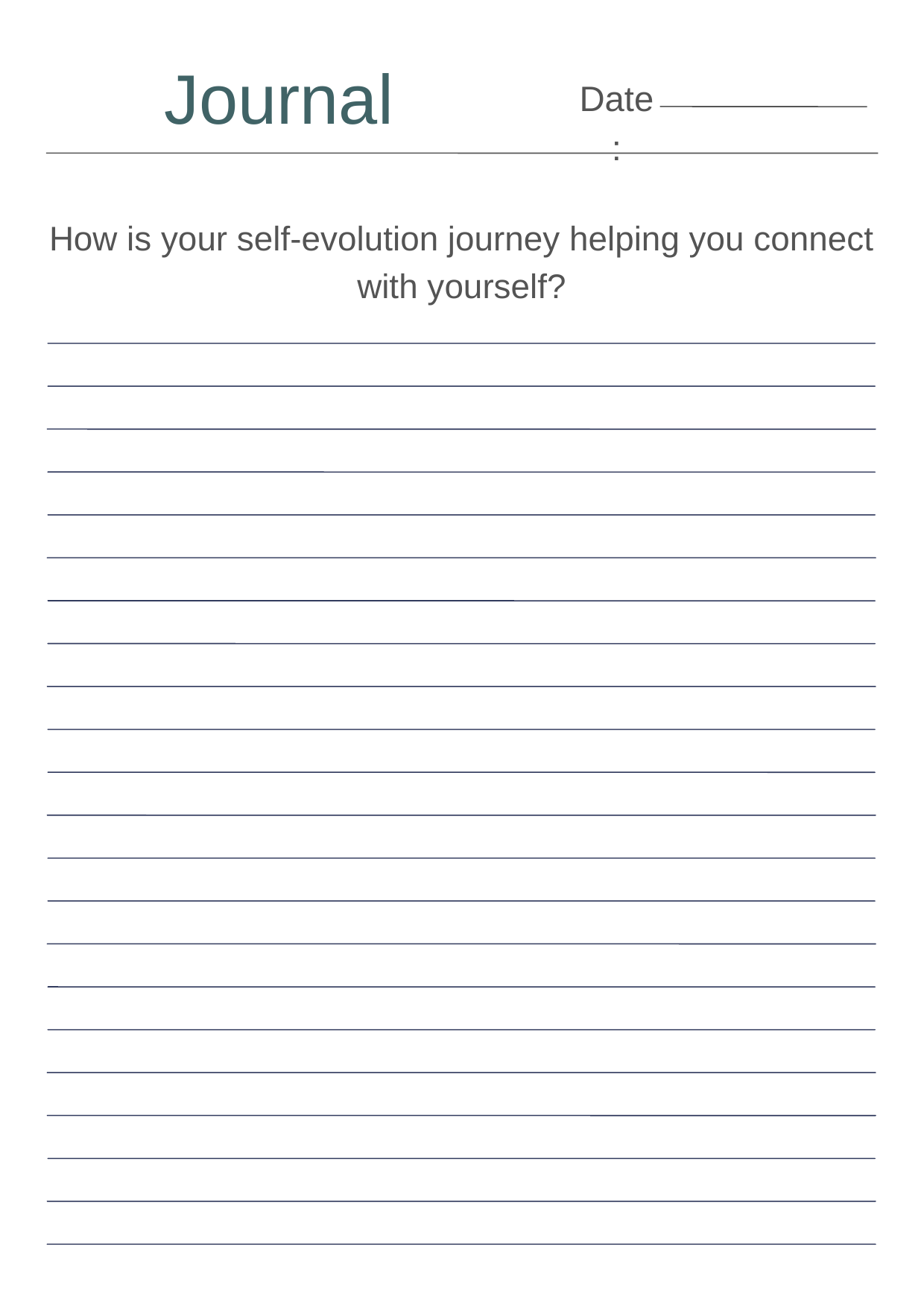

Journal
Date:

How is your self-evolution journey helping you connect with yourself?